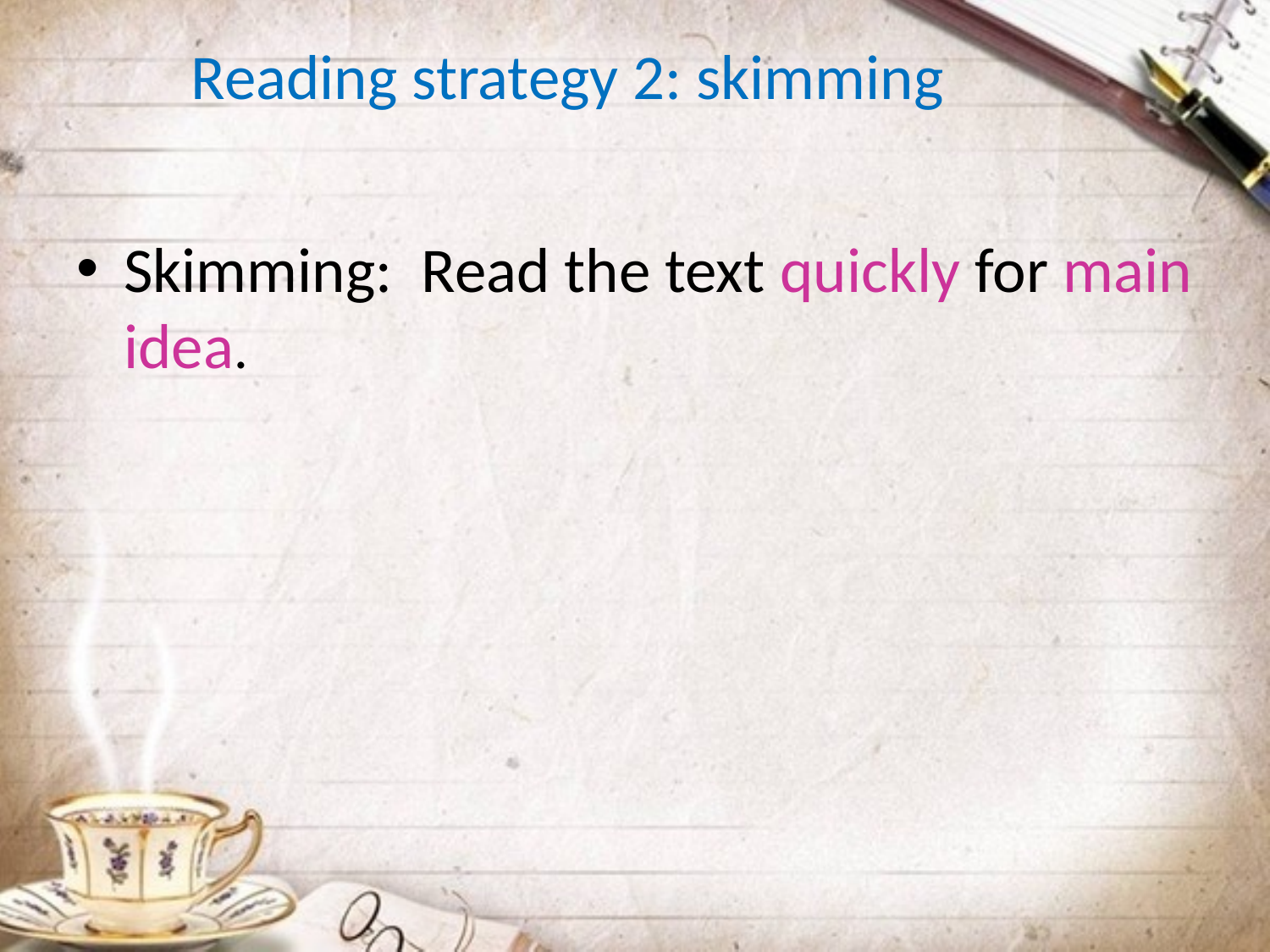

Reading strategy 2: skimming
Skimming:  Read the text quickly for main idea.